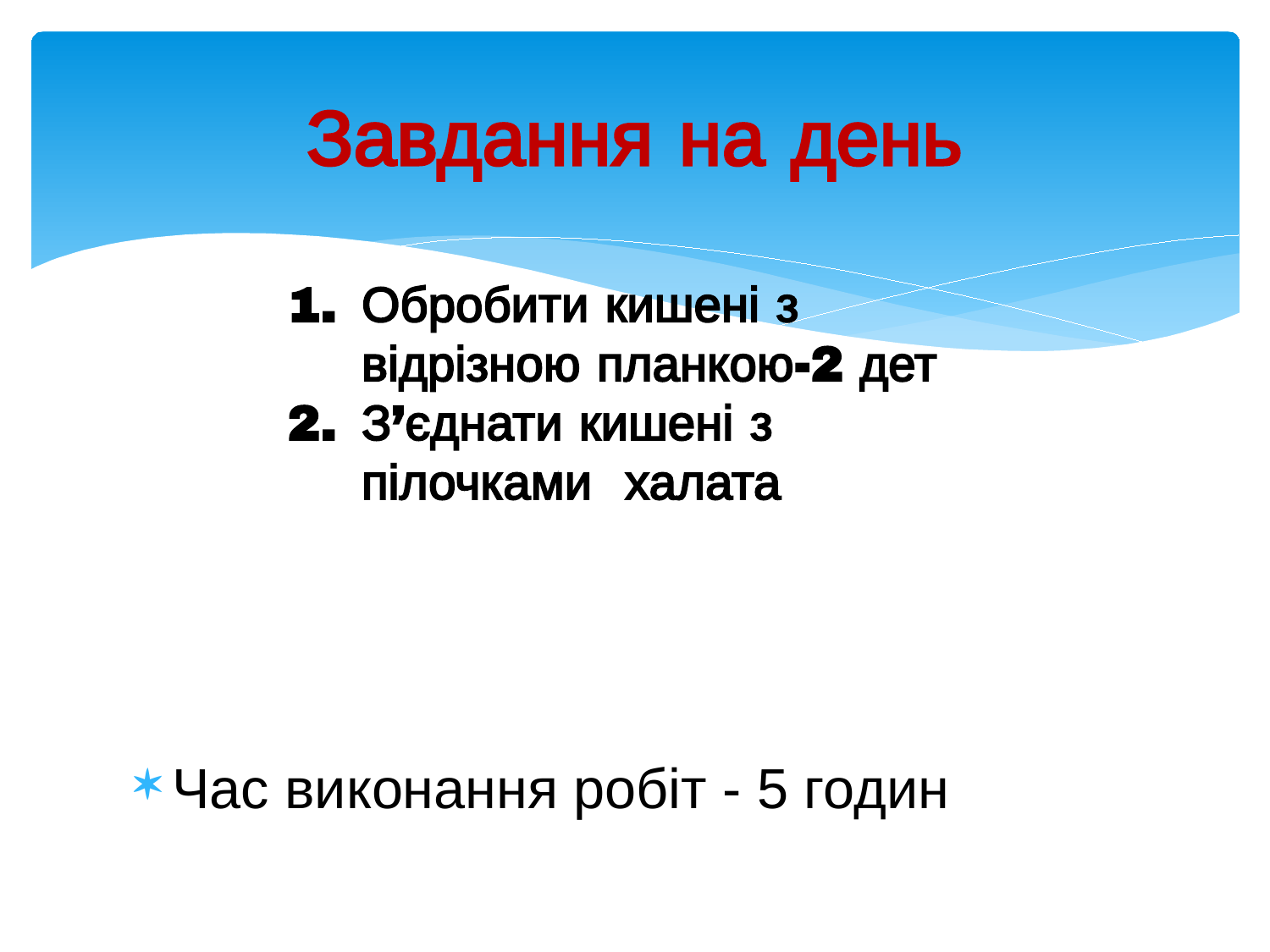

# Завдання на день
Обробити кишені з відрізною планкою-2 дет
З’єднати кишені з пілочками  халата
Час виконання робіт - 5 годин